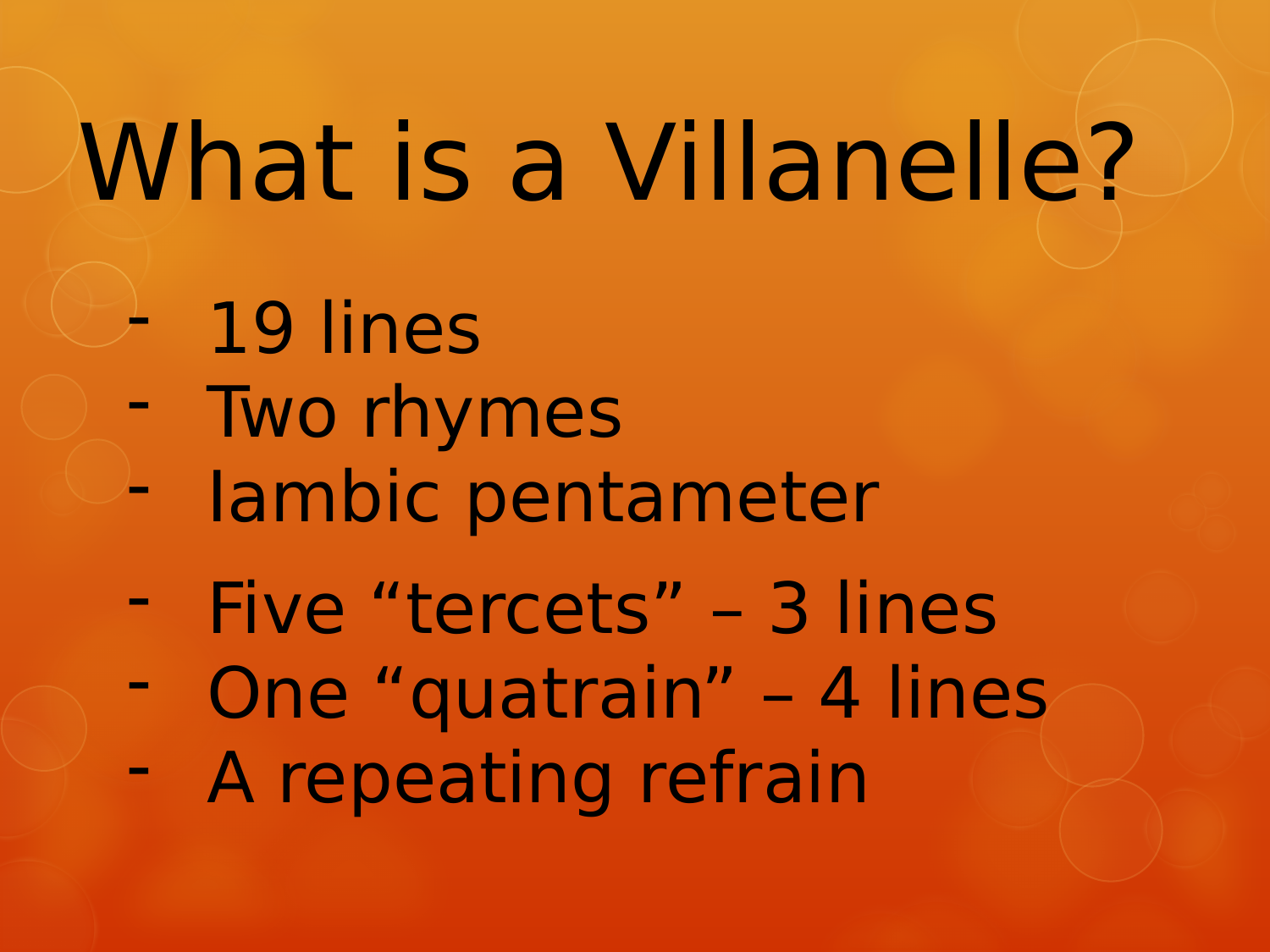

# What is a Villanelle?
19 lines
Two rhymes
Iambic pentameter
Five “tercets” – 3 lines
One “quatrain” – 4 lines
A repeating refrain